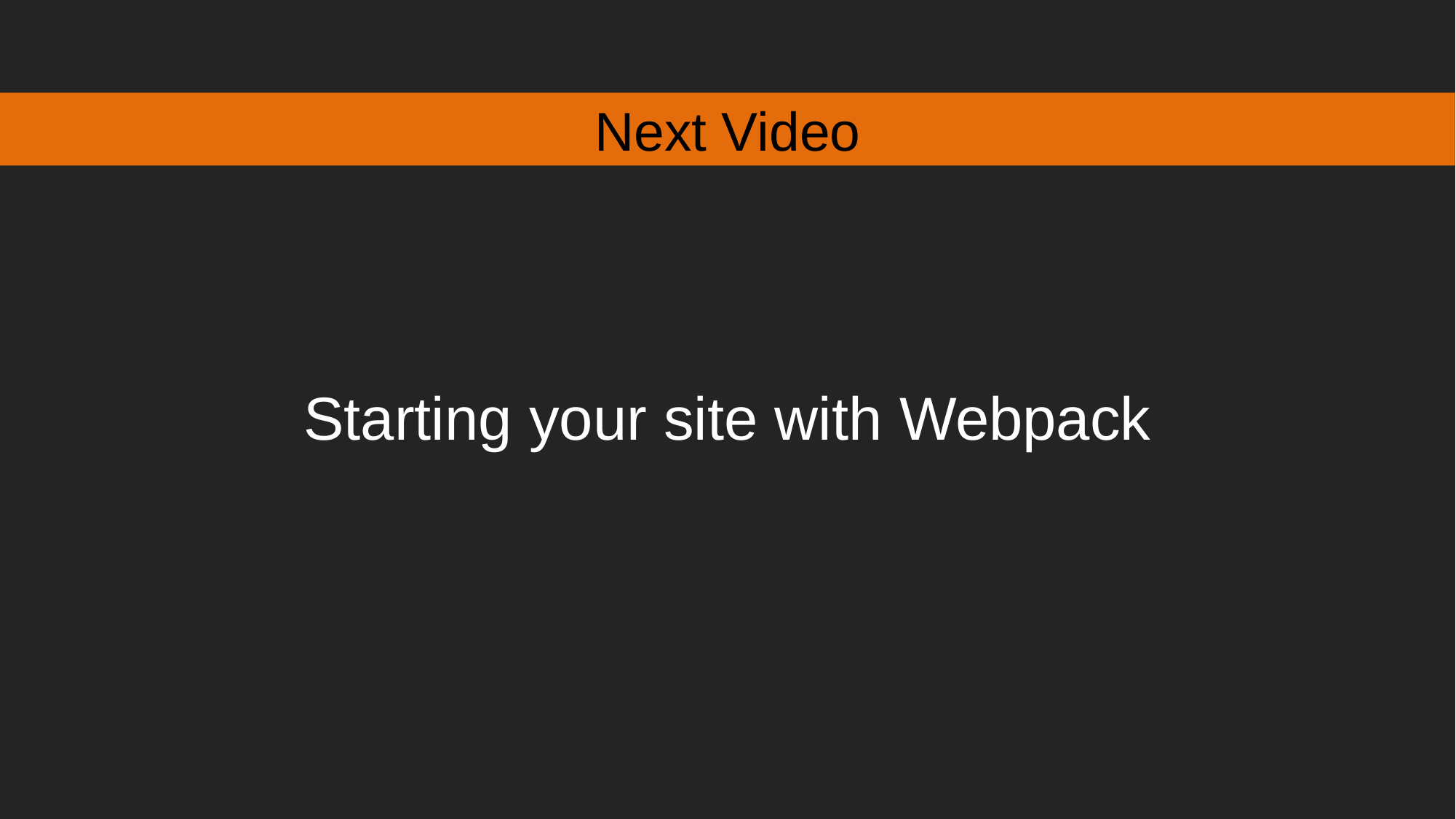

Next Video
Starting your site with Webpack